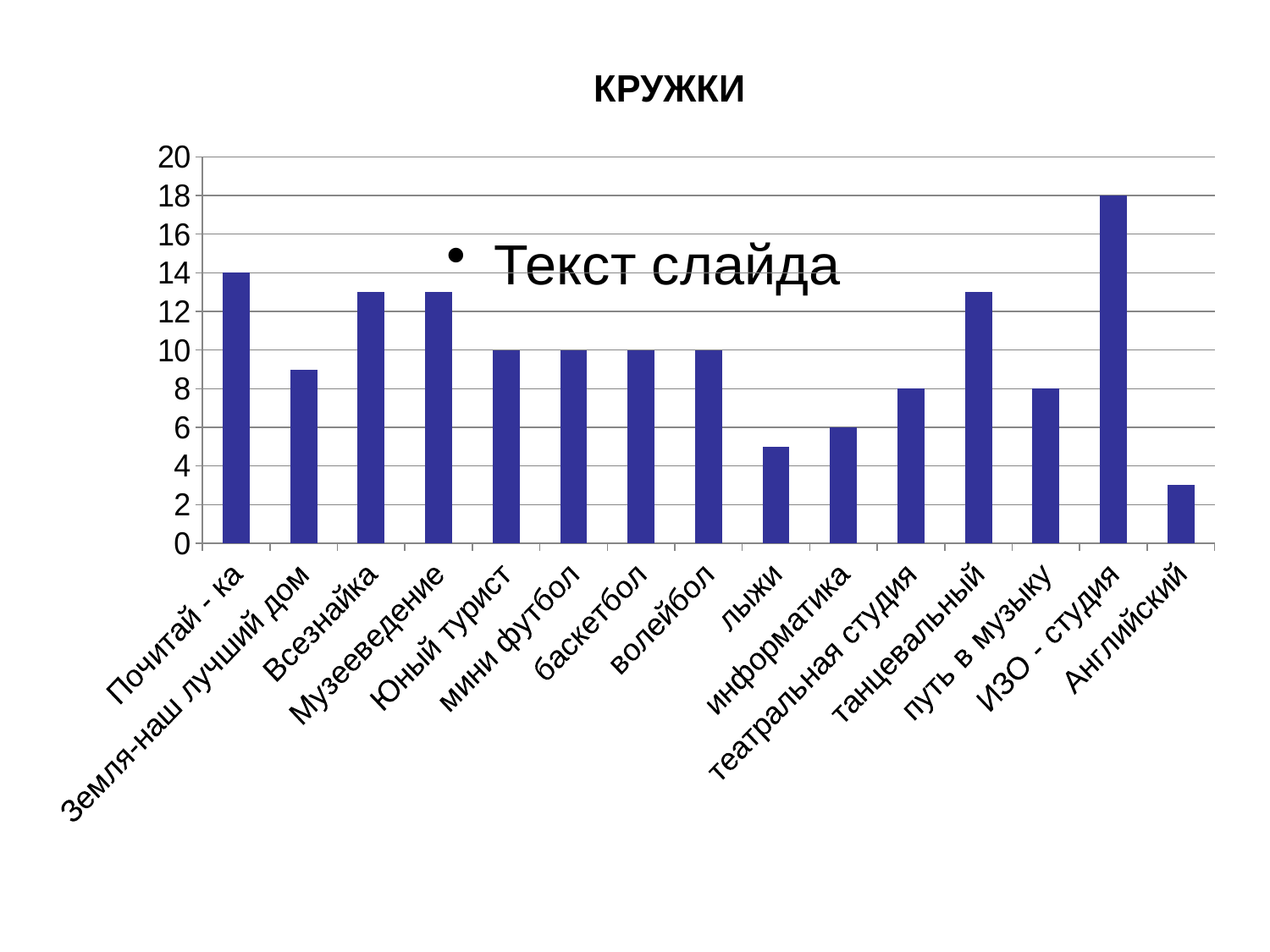

### Chart: КРУЖКИ

| Category | Ряд 1 |
|---|---|
| Почитай - ка | 14.0 |
| Земля-наш лучший дом | 9.0 |
| Всезнайка | 13.0 |
| Музееведение | 13.0 |
| Юный турист | 10.0 |
| мини футбол | 10.0 |
| баскетбол | 10.0 |
| волейбол | 10.0 |
| лыжи | 5.0 |
| информатика | 6.0 |
| театральная студия | 8.0 |
| танцевальный | 13.0 |
| путь в музыку | 8.0 |
| ИЗО - студия | 18.0 |
| Английский | 3.0 |
Текст слайда